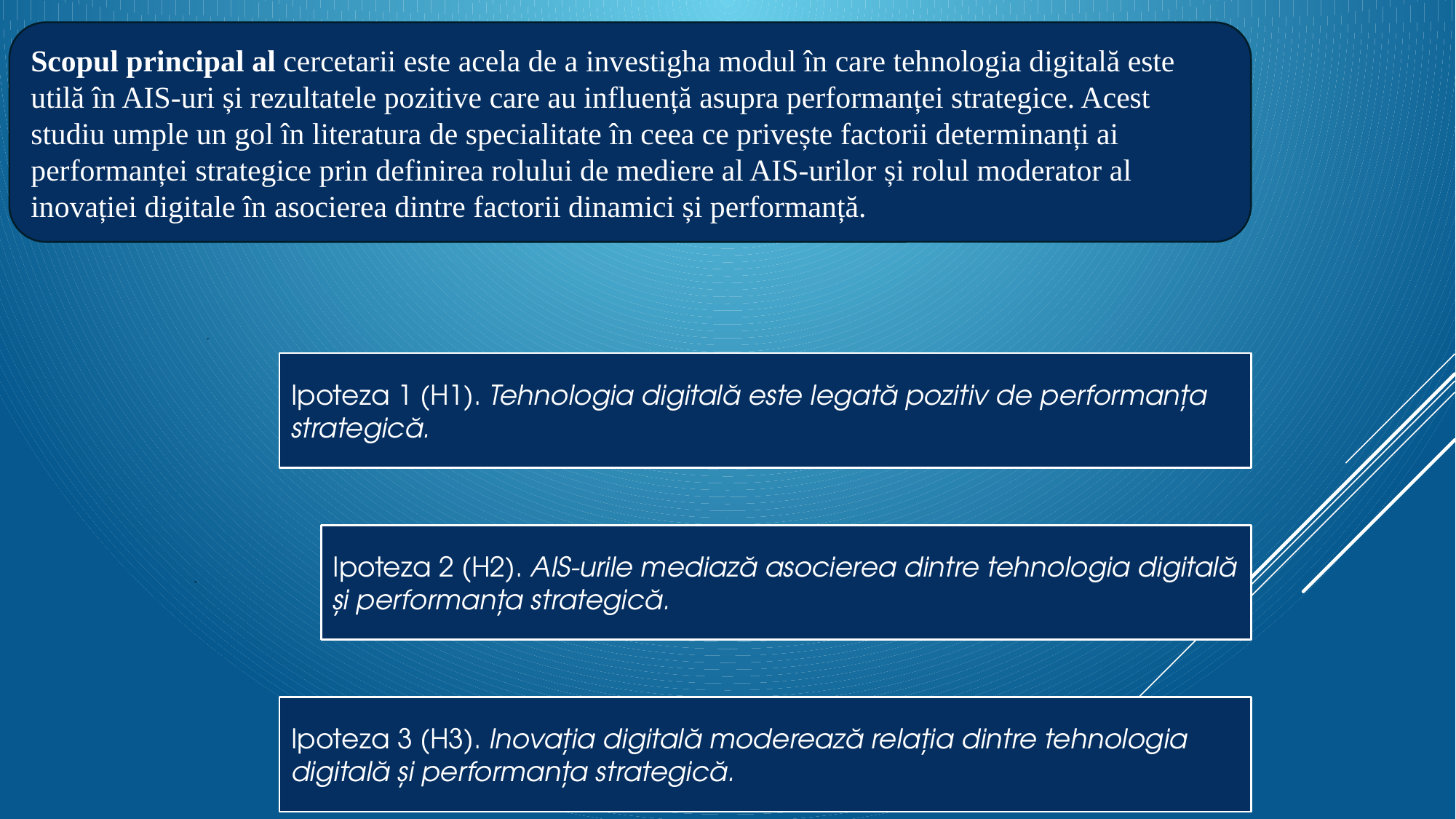

Scopul principal al cercetarii este acela de a investigha modul în care tehnologia digitală este utilă în AIS-uri și rezultatele pozitive care au influență asupra performanței strategice. Acest studiu umple un gol în literatura de specialitate în ceea ce privește factorii determinanți ai performanței strategice prin definirea rolului de mediere al AIS-urilor și rolul moderator al inovației digitale în asocierea dintre factorii dinamici și performanță.
Ipoteza 1 (H1). Tehnologia digitală este legată pozitiv de performanța strategică.
Ipoteza 2 (H2). AIS-urile mediază asocierea dintre tehnologia digitală și performanța strategică.
Ipoteza 3 (H3). Inovația digitală moderează relația dintre tehnologia digitală și performanța strategică.